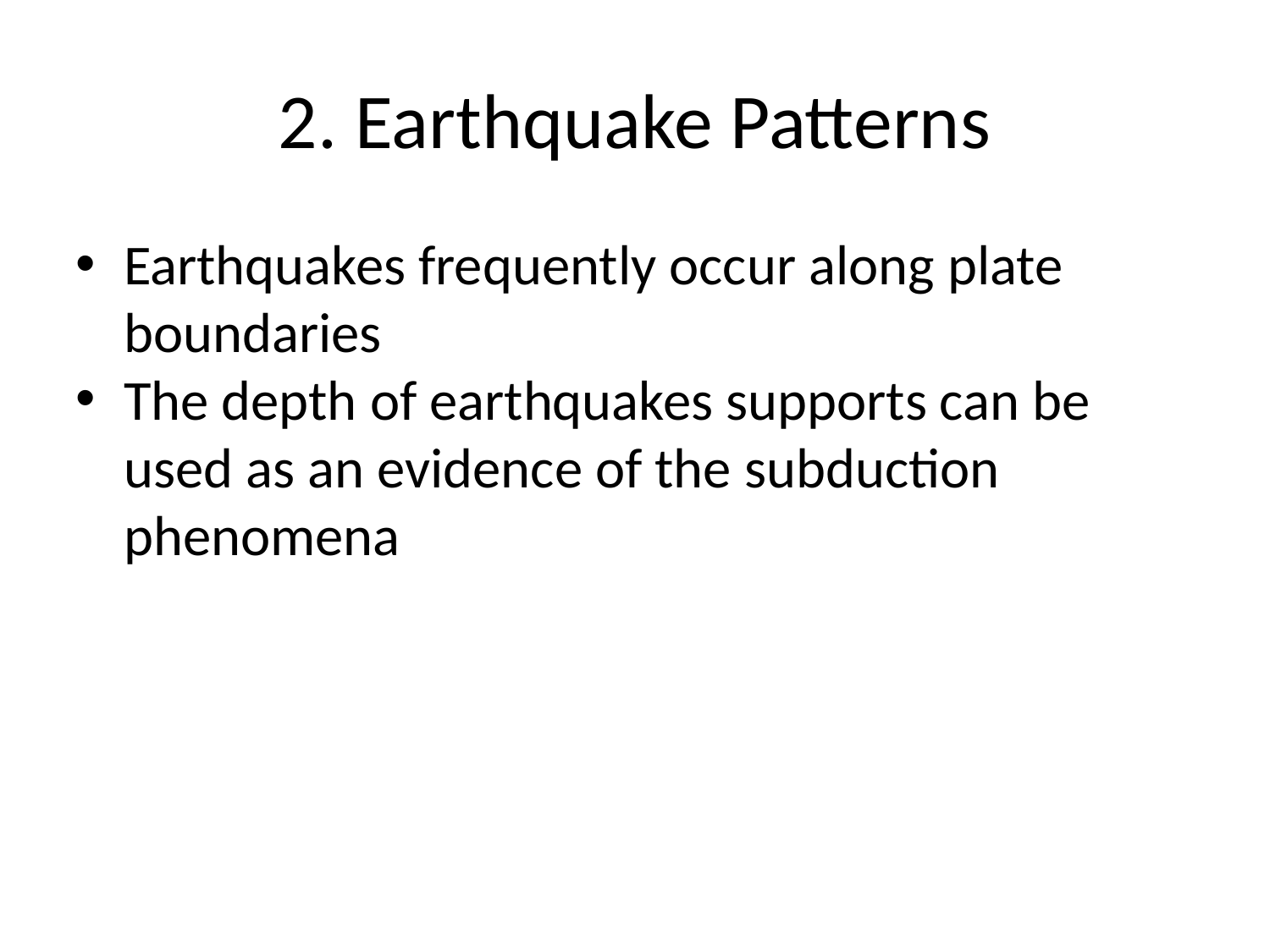

2. Earthquake Patterns
Earthquakes frequently occur along plate boundaries
The depth of earthquakes supports can be used as an evidence of the subduction phenomena